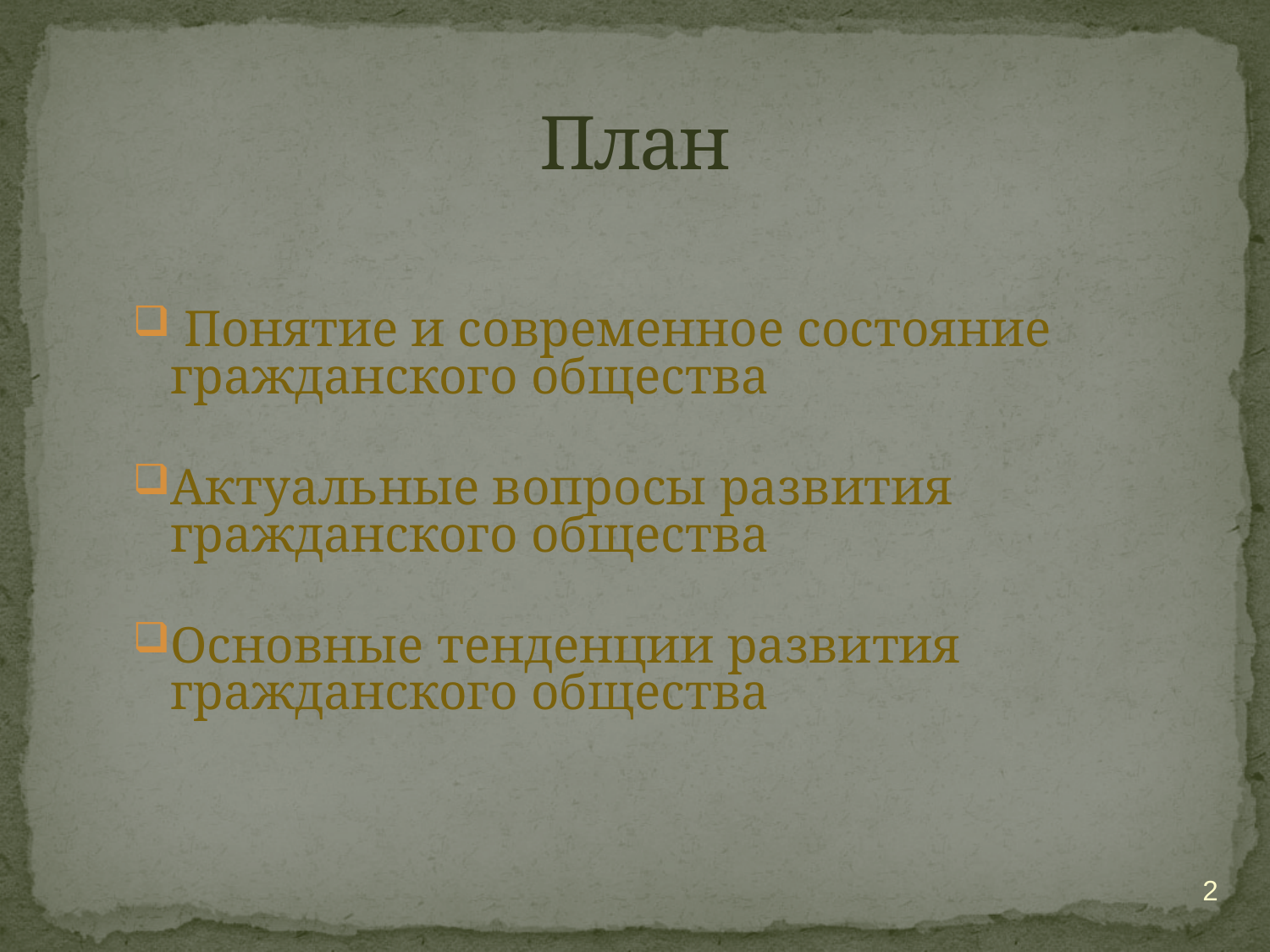

# План

 Понятие и современное состояние гражданского общества

Актуальные вопросы развития гражданского общества

Основные тенденции развития гражданского общества

2